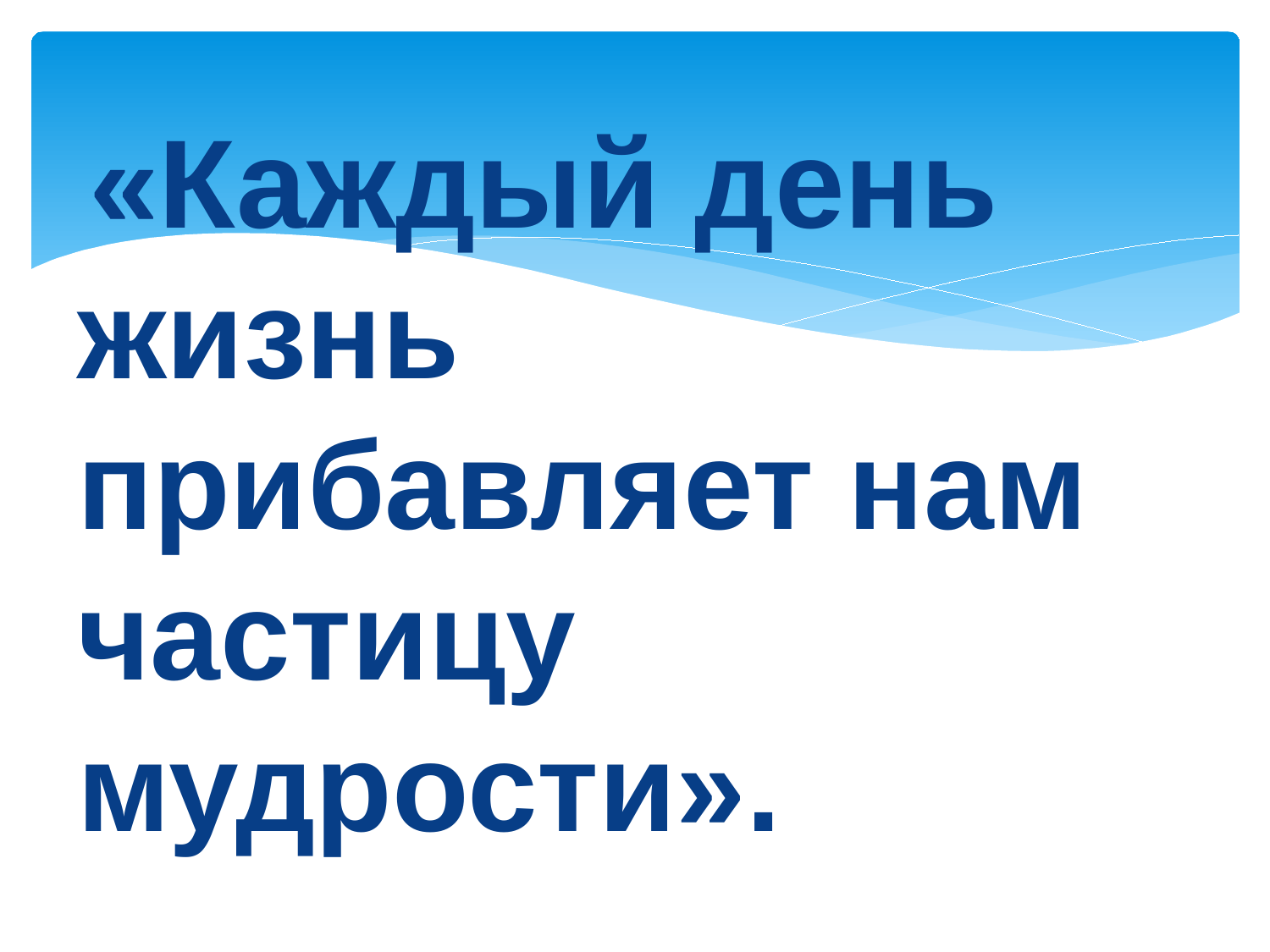

«Каждый день жизнь прибавляет нам частицу мудрости».